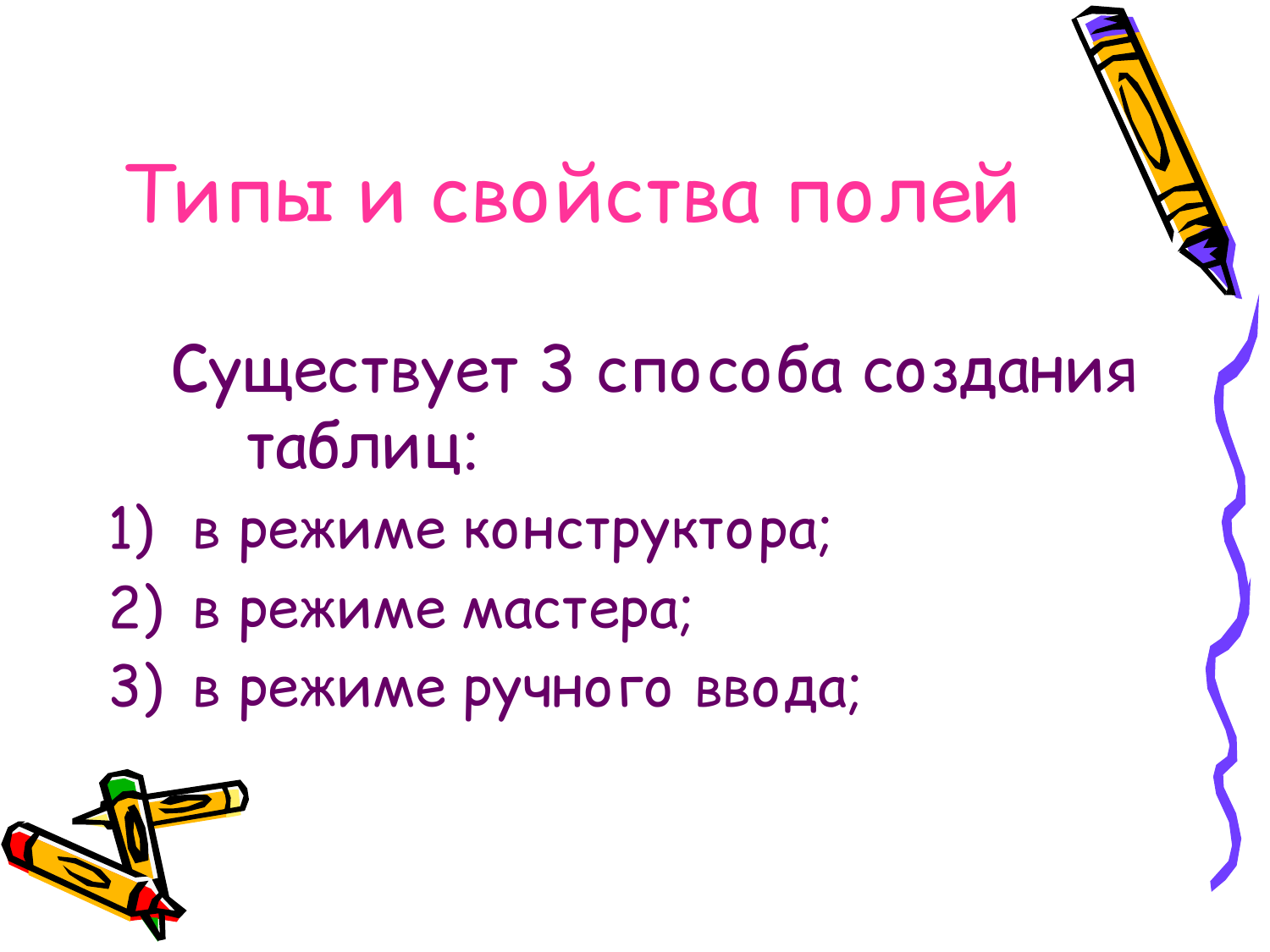

# Типы и свойства полей
Существует 3 способа создания таблиц:
в режиме конструктора;
в режиме мастера;
в режиме ручного ввода;